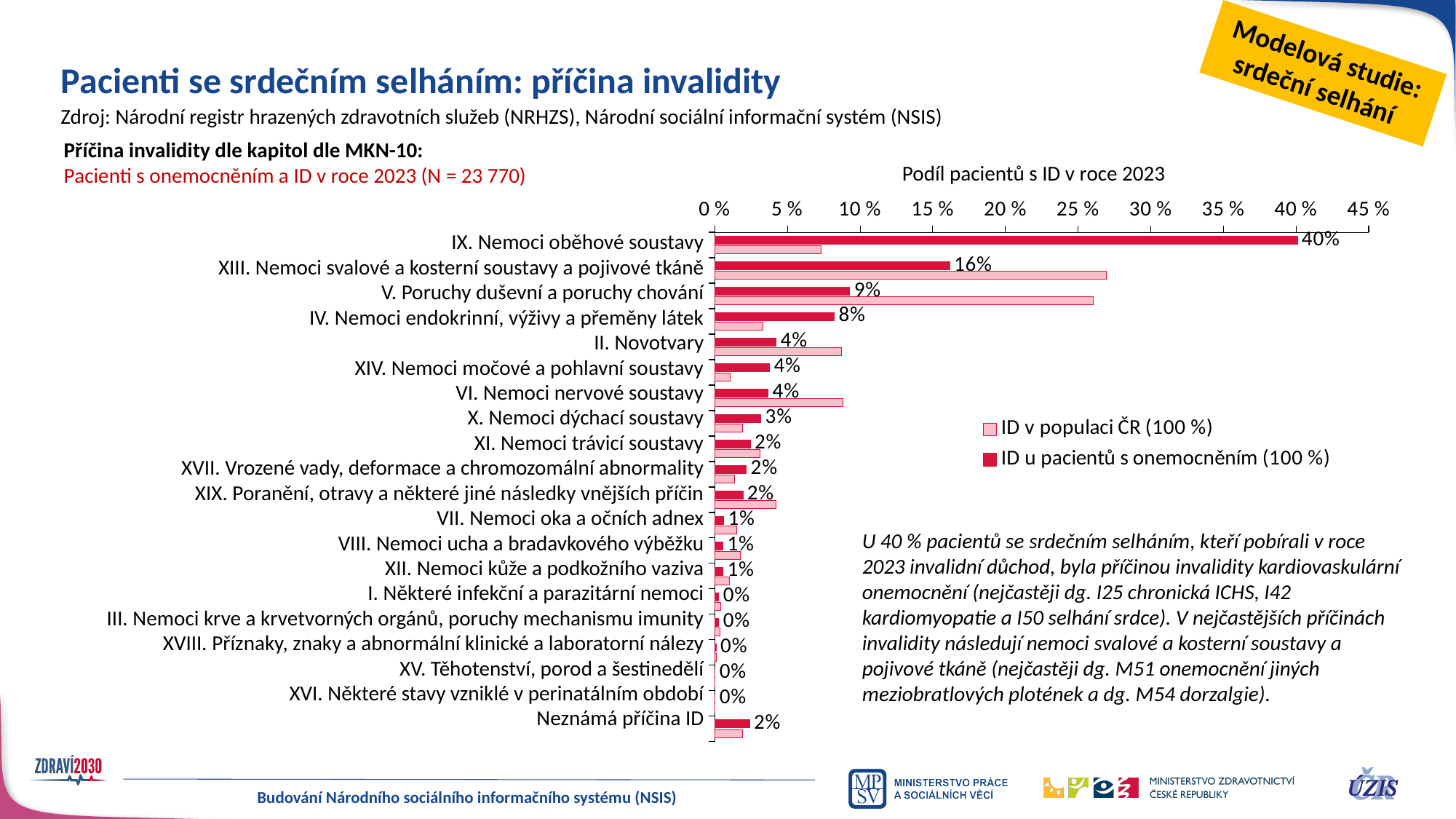

Modelová studie:
srdeční selhání
# Pacienti se srdečním selháním: příčina invalidity
Zdroj: Národní registr hrazených zdravotních služeb (NRHZS), Národní sociální informační systém (NSIS)
Příčina invalidity dle kapitol dle MKN-10:
Pacienti s onemocněním a ID v roce 2023 (N = 23 770)
Podíl pacientů s ID v roce 2023

### Chart

| Category | ID u pacientů s onemocněním (100 %) | ID v populaci ČR (100 %) |
|---|---|---|
| IX. Nemoci oběhové soustavy | 0.4009676062263357 | 0.07335487991885342 |
| XIII. Nemoci svalové a kosterní soustavy a pojivové tkáně | 0.16163230963399242 | 0.2696544811236122 |
| V. Poruchy duševní a poruchy chování | 0.0929322675641565 | 0.26043219165137593 |
| IV. Nemoci endokrinní, výživy a přeměny látek | 0.08224652923853597 | 0.03328397235466222 |
| II. Novotvary | 0.04223811527135044 | 0.0873474016109701 |
| XIV. Nemoci močové a pohlavní soustavy | 0.037652503155237695 | 0.010820341188826079 |
| VI. Nemoci nervové soustavy | 0.0368111064366849 | 0.08812968141834267 |
| X. Nemoci dýchací soustavy | 0.03176272612536811 | 0.0189326067142095 |
| XI. Nemoci trávicí soustavy | 0.02440050483803113 | 0.03129597688088055 |
| XVII. Vrozené vady, deformace a chromozomální abnormality | 0.02170803533866218 | 0.013837022647837725 |
| XIX. Poranění, otravy a některé jiné následky vnějších příčin | 0.019352124526714348 | 0.04226703252800777 |
| VII. Nemoci oka a očních adnex | 0.006184265881363063 | 0.015119291689891845 |
| VIII. Nemoci ucha a bradavkového výběžku | 0.005637358014303744 | 0.017499623213854246 |
| XII. Nemoci kůže a podkožního vaziva | 0.005637358014303744 | 0.010250975457466227 |
| I. Některé infekční a parazitární nemoci | 0.002776609171224232 | 0.004083644132064142 |
| III. Nemoci krve a krvetvorných orgánů, poruchy mechanismu imunity | 0.0026924694993689523 | 0.0034496864900038036 |
| XVIII. Příznaky, znaky a abnormální klinické a laboratorní nálezy | 0.0010096760622633572 | 0.0008660100619843113 |
| XV. Těhotenství, porod a šestinedělí | 0.00021034917963819942 | 0.00010286859852299831 |
| XVI. Některé stavy vzniklé v perinatálním období | 0.00021034917963819942 | 0.0002870751586688325 |
| Neznámá příčina ID | 0.02393773664282709 | 0.018985237159965456 |
| IX. Nemoci oběhové soustavy |
| --- |
| XIII. Nemoci svalové a kosterní soustavy a pojivové tkáně |
| V. Poruchy duševní a poruchy chování |
| IV. Nemoci endokrinní, výživy a přeměny látek |
| II. Novotvary |
| XIV. Nemoci močové a pohlavní soustavy |
| VI. Nemoci nervové soustavy |
| X. Nemoci dýchací soustavy |
| XI. Nemoci trávicí soustavy |
| XVII. Vrozené vady, deformace a chromozomální abnormality |
| XIX. Poranění, otravy a některé jiné následky vnějších příčin |
| VII. Nemoci oka a očních adnex |
| VIII. Nemoci ucha a bradavkového výběžku |
| XII. Nemoci kůže a podkožního vaziva |
| I. Některé infekční a parazitární nemoci |
| III. Nemoci krve a krvetvorných orgánů, poruchy mechanismu imunity |
| XVIII. Příznaky, znaky a abnormální klinické a laboratorní nálezy |
| XV. Těhotenství, porod a šestinedělí |
| XVI. Některé stavy vzniklé v perinatálním období |
| Neznámá příčina ID |
U 40 % pacientů se srdečním selháním, kteří pobírali v roce 2023 invalidní důchod, byla příčinou invalidity kardiovaskulární onemocnění (nejčastěji dg. I25 chronická ICHS, I42 kardiomyopatie a I50 selhání srdce). V nejčastějších příčinách invalidity následují nemoci svalové a kosterní soustavy a pojivové tkáně (nejčastěji dg. M51 onemocnění jiných meziobratlových plotének a dg. M54 dorzalgie).